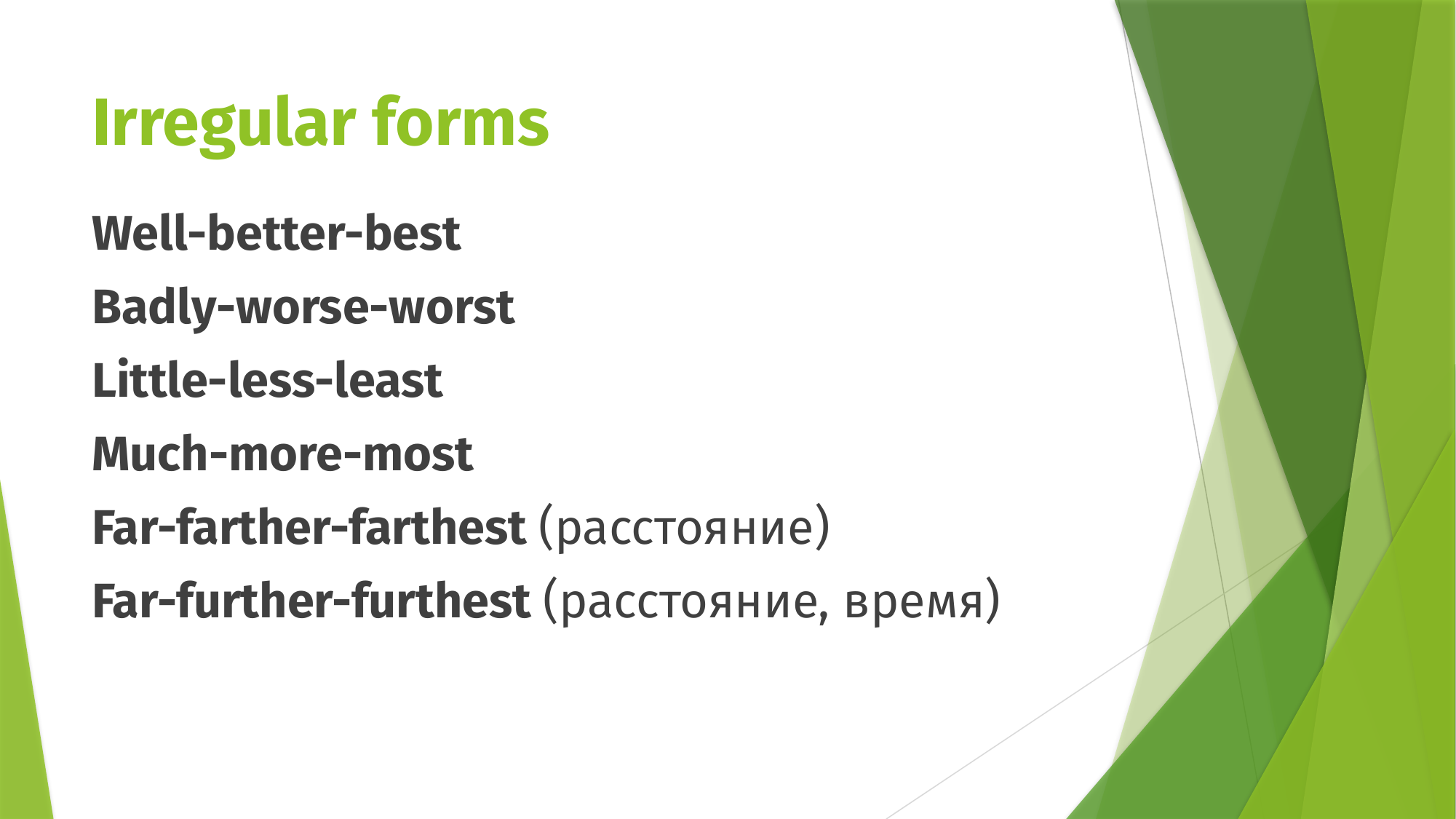

# Irregular forms
Well-better-best
Badly-worse-worst
Little-less-least
Much-more-most
Far-farther-farthest (расстояние)
Far-further-furthest (расстояние, время)